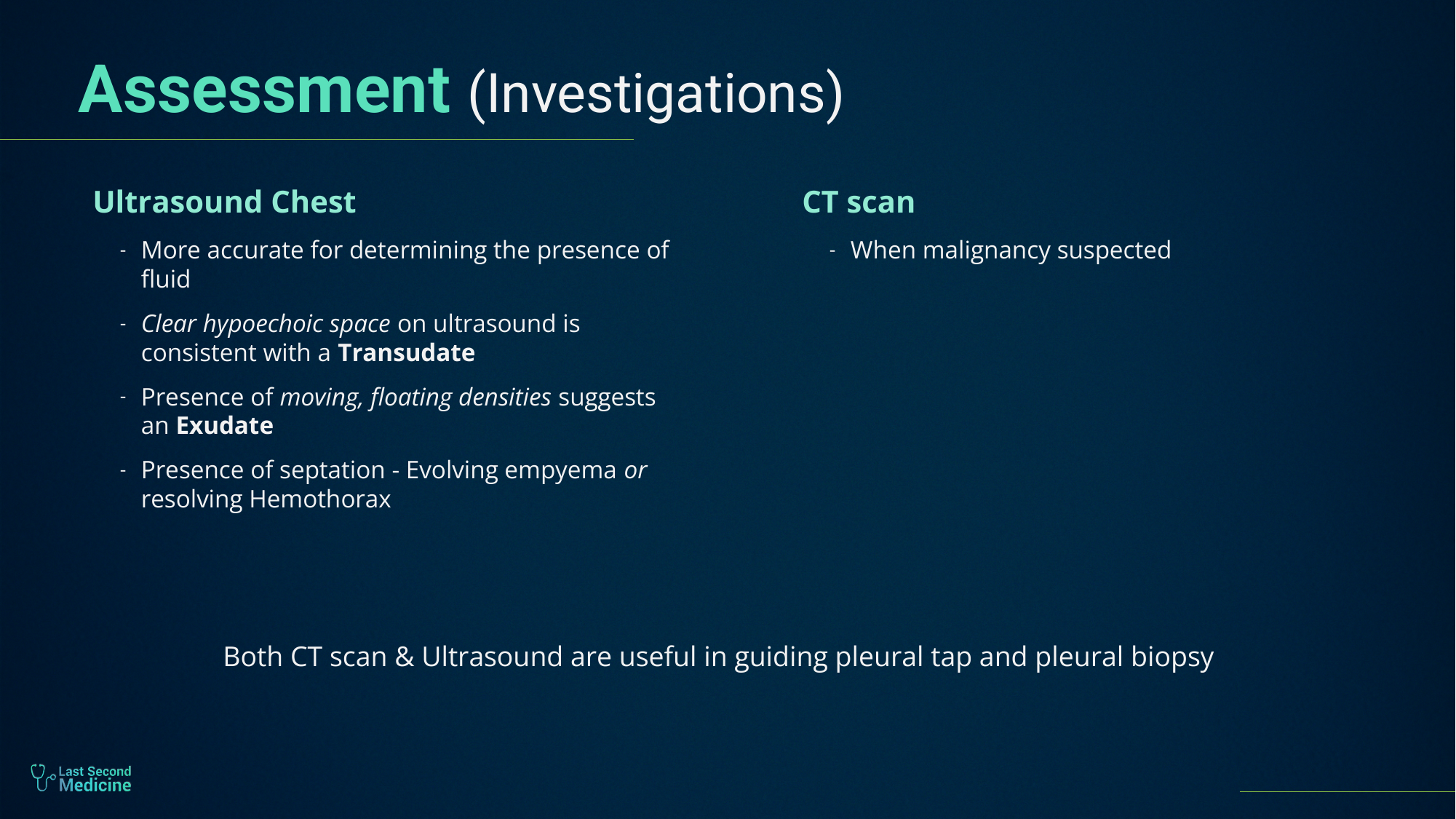

# Assessment (Investigations)
Ultrasound Chest
More accurate for determining the presence of fluid
Clear hypoechoic space on ultrasound is consistent with a Transudate
Presence of moving, floating densities suggests an Exudate
Presence of septation - Evolving empyema or resolving Hemothorax
CT scan
When malignancy suspected
Both CT scan & Ultrasound are useful in guiding pleural tap and pleural biopsy